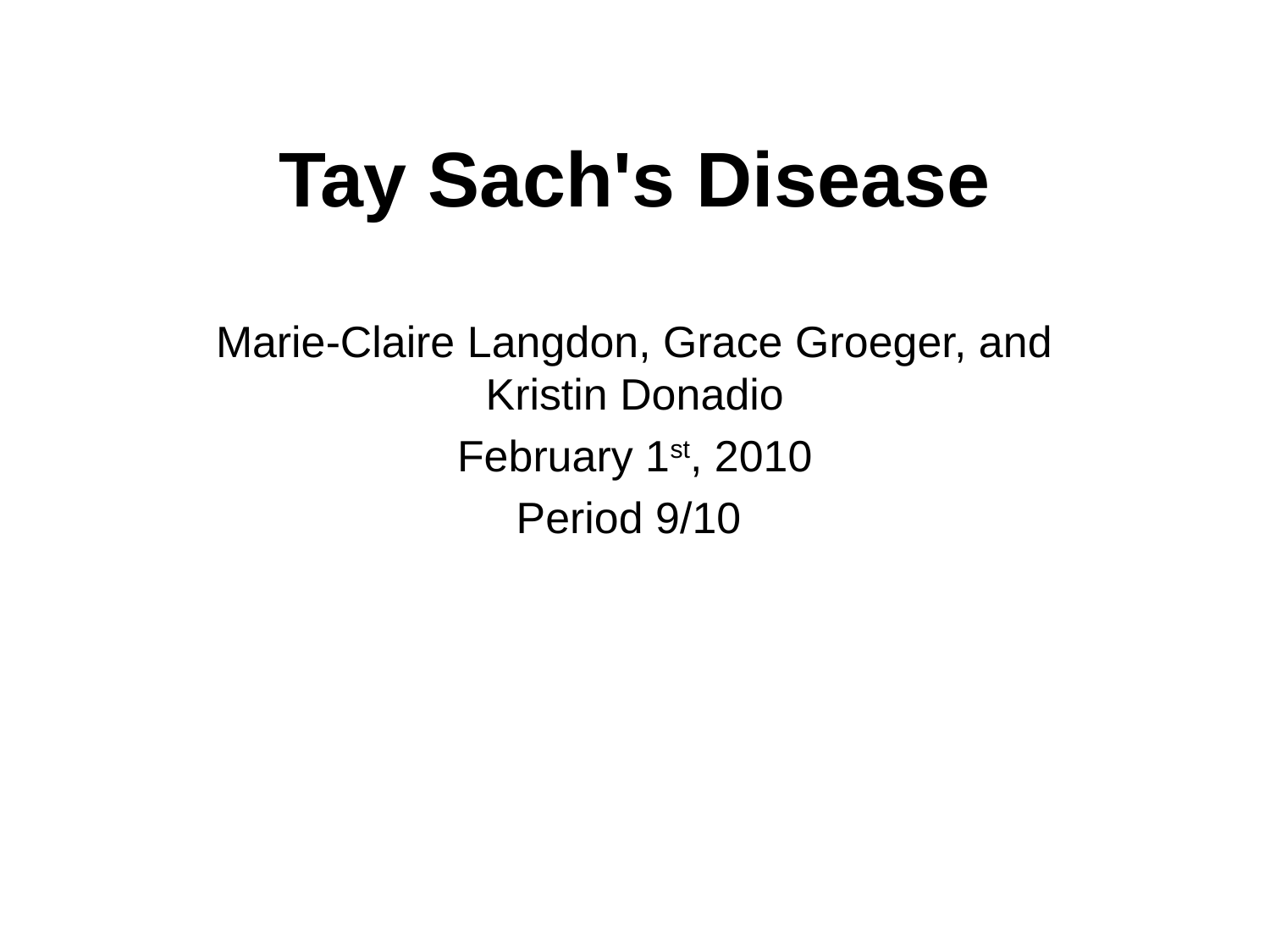

# Tay Sach's Disease
Marie-Claire Langdon, Grace Groeger, and Kristin Donadio
February 1st, 2010
Period 9/10